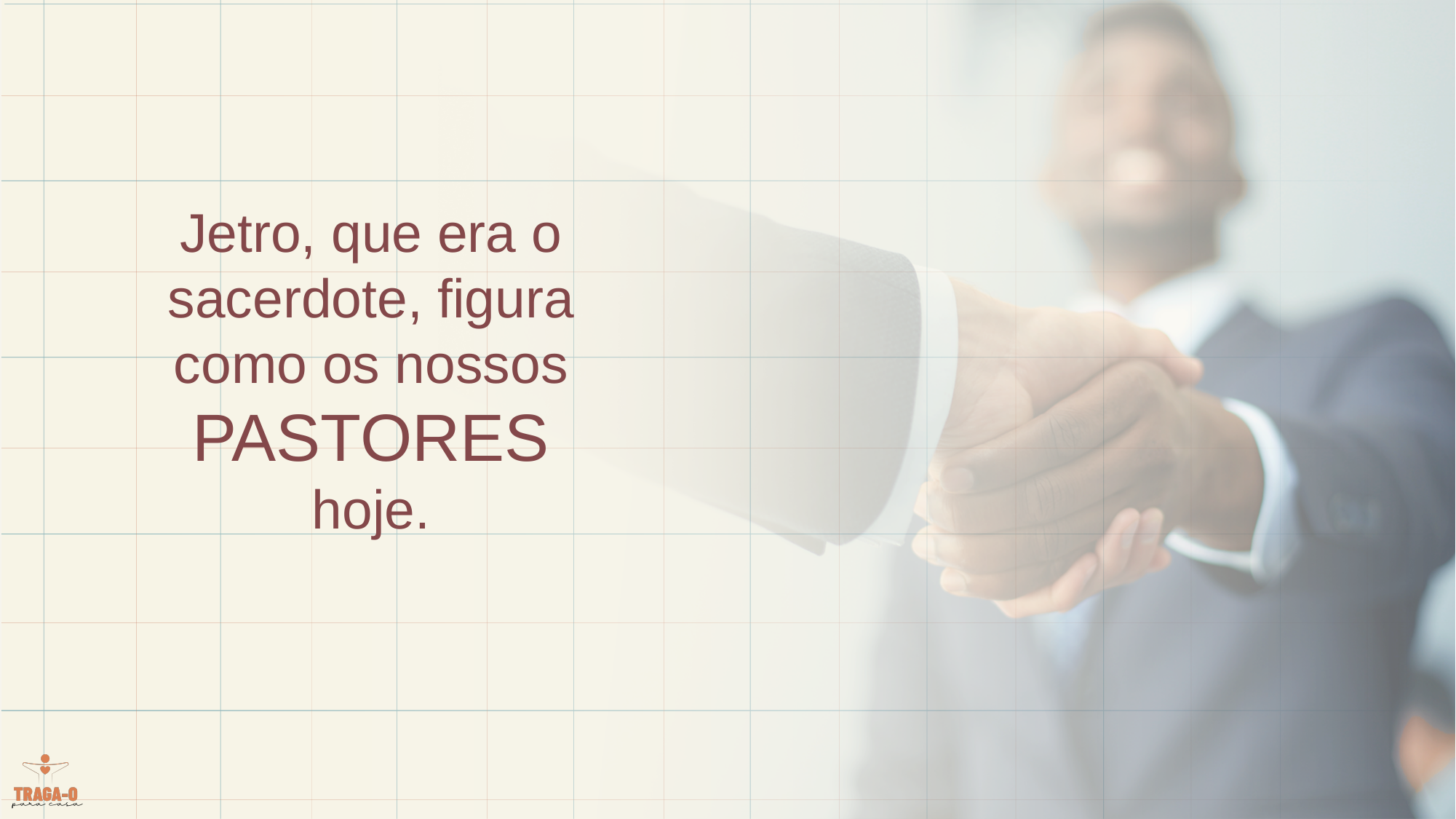

Jetro, que era o sacerdote, figura como os nossos PASTORES hoje.